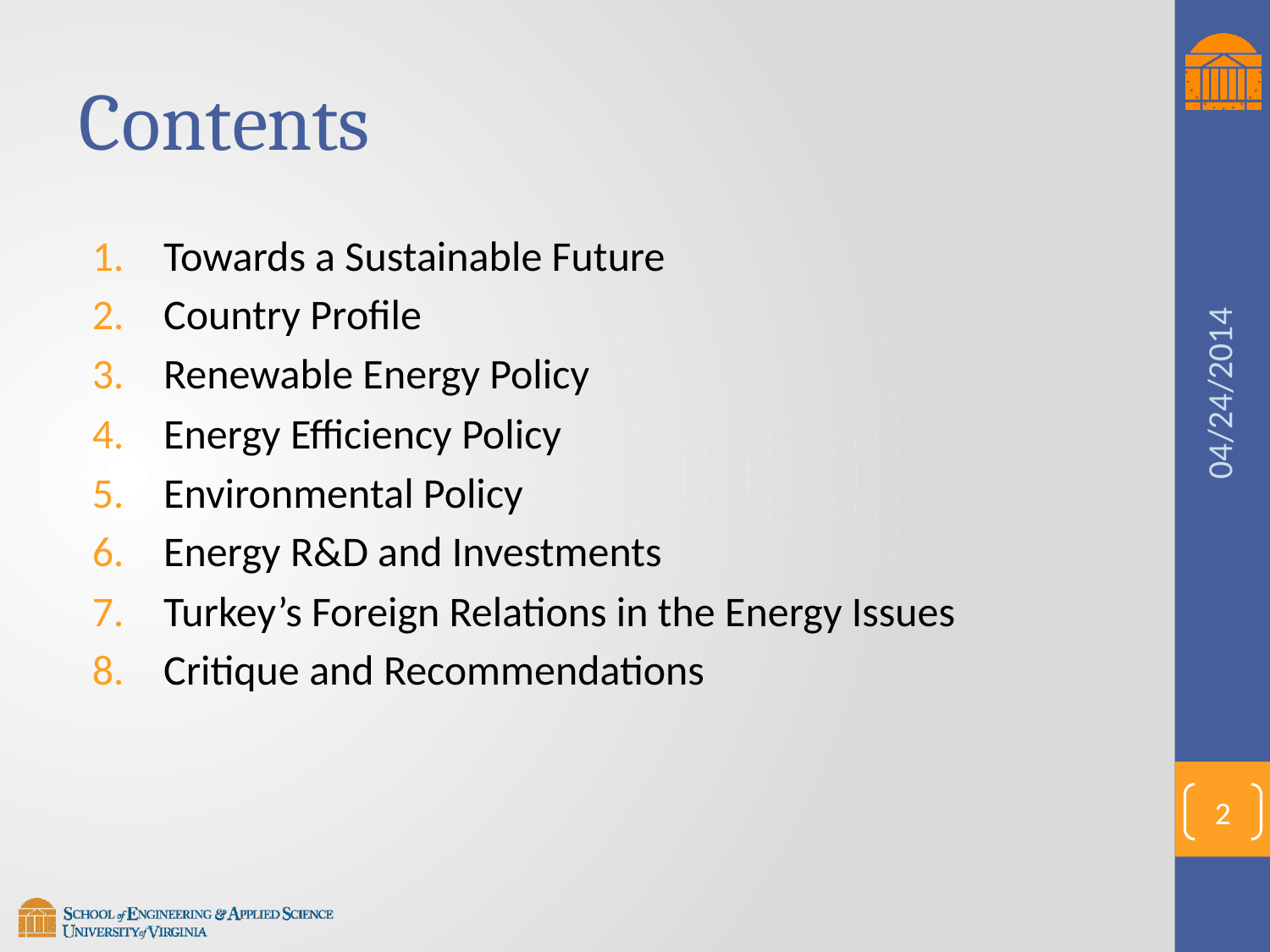

# Contents
Towards a Sustainable Future
Country Profile
Renewable Energy Policy
Energy Efficiency Policy
Environmental Policy
Energy R&D and Investments
Turkey’s Foreign Relations in the Energy Issues
Critique and Recommendations

04/24/2014
2